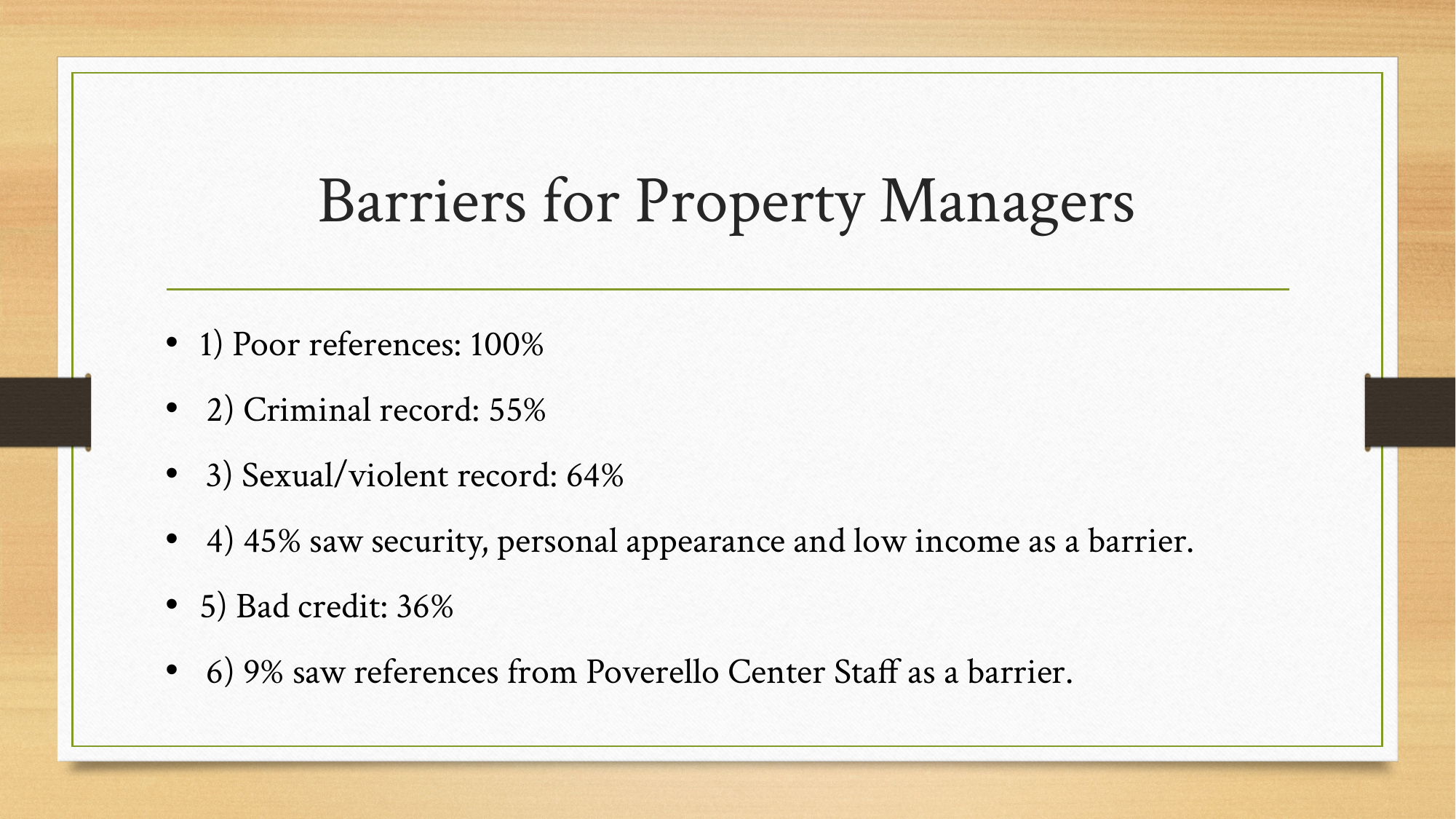

# Barriers for Property Managers
1) Poor references: 100%
2) Criminal record: 55%
3) Sexual/violent record: 64%
4) 45% saw security, personal appearance and low income as a barrier.
5) Bad credit: 36%
6) 9% saw references from Poverello Center Staff as a barrier.